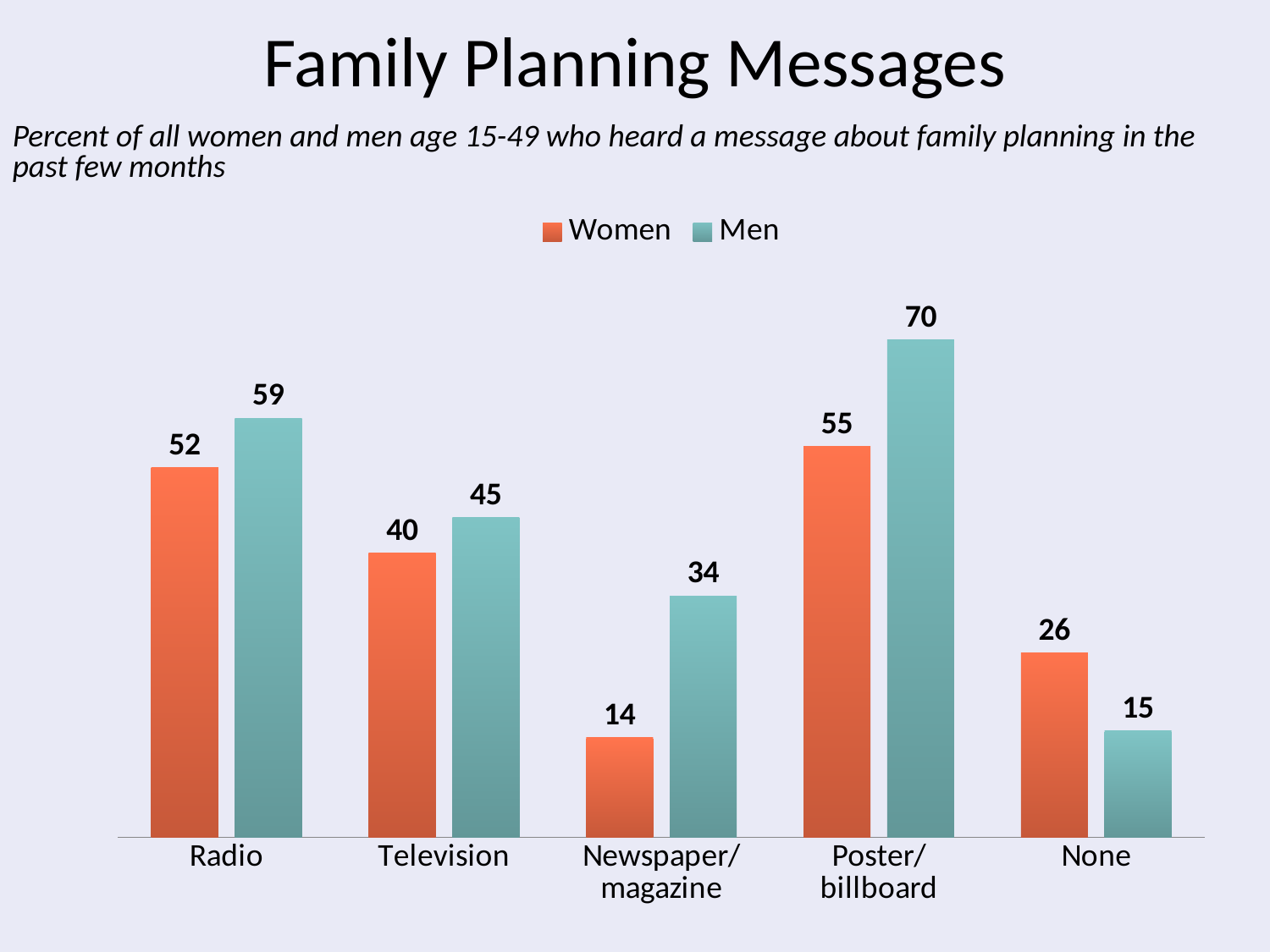

# Family Planning Messages
Percent of all women and men age 15-49 who heard a message about family planning in the past few months

### Chart

| Category | Women | Men |
|---|---|---|
| Radio | 52.0 | 59.0 |
| Television | 40.0 | 45.0 |
| Newspaper/ magazine | 14.0 | 34.0 |
| Poster/ billboard | 55.0 | 70.0 |
| None | 26.0 | 15.0 |